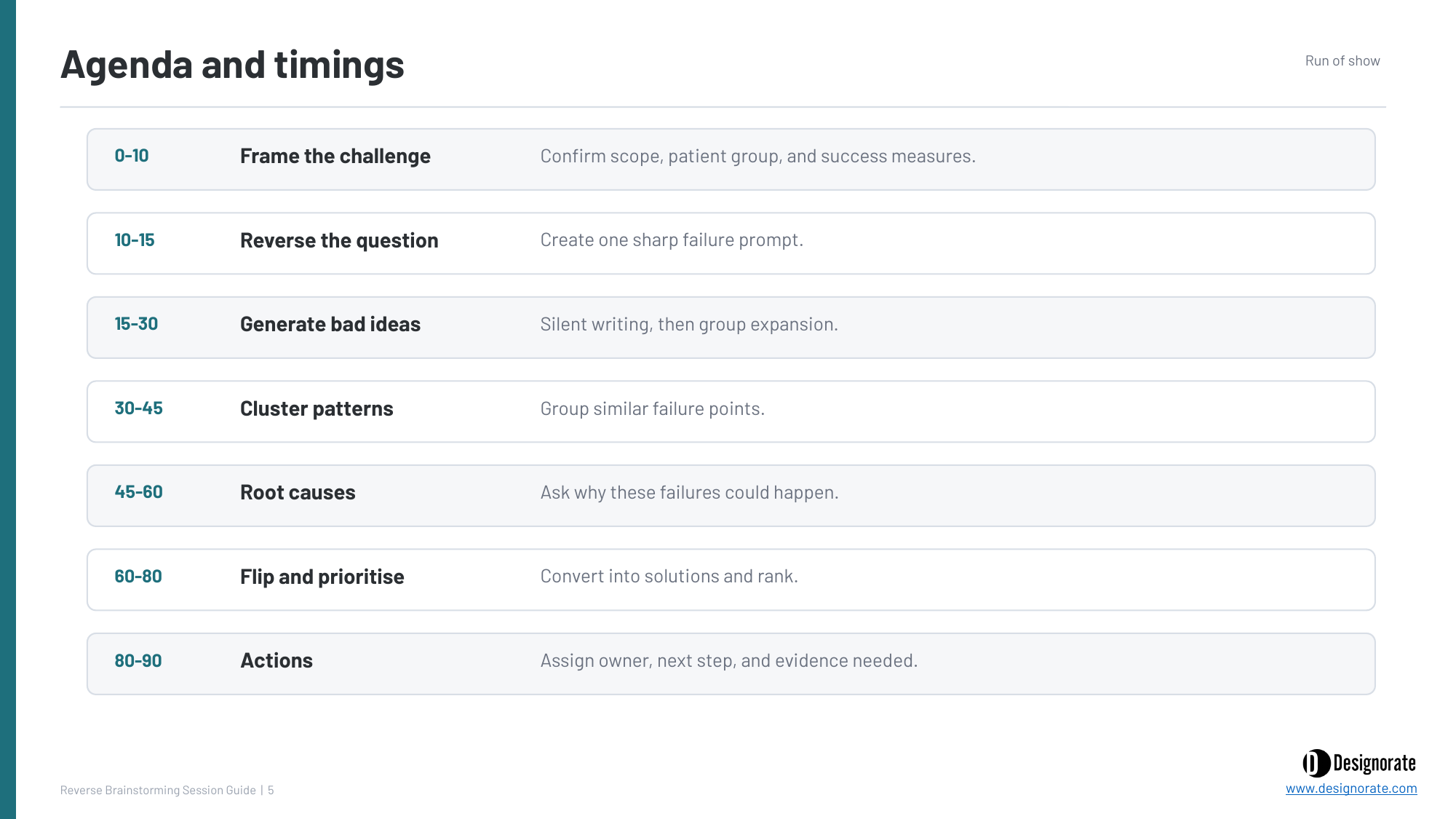

Agenda and timings
Run of show

Frame the challenge
Confirm scope, patient group, and success measures.
0-10

Reverse the question
Create one sharp failure prompt.
10-15

Generate bad ideas
Silent writing, then group expansion.
15-30

Cluster patterns
Group similar failure points.
30-45

Root causes
Ask why these failures could happen.
45-60

Flip and prioritise
Convert into solutions and rank.
60-80

Actions
Assign owner, next step, and evidence needed.
80-90
Reverse Brainstorming Session Guide  |  5